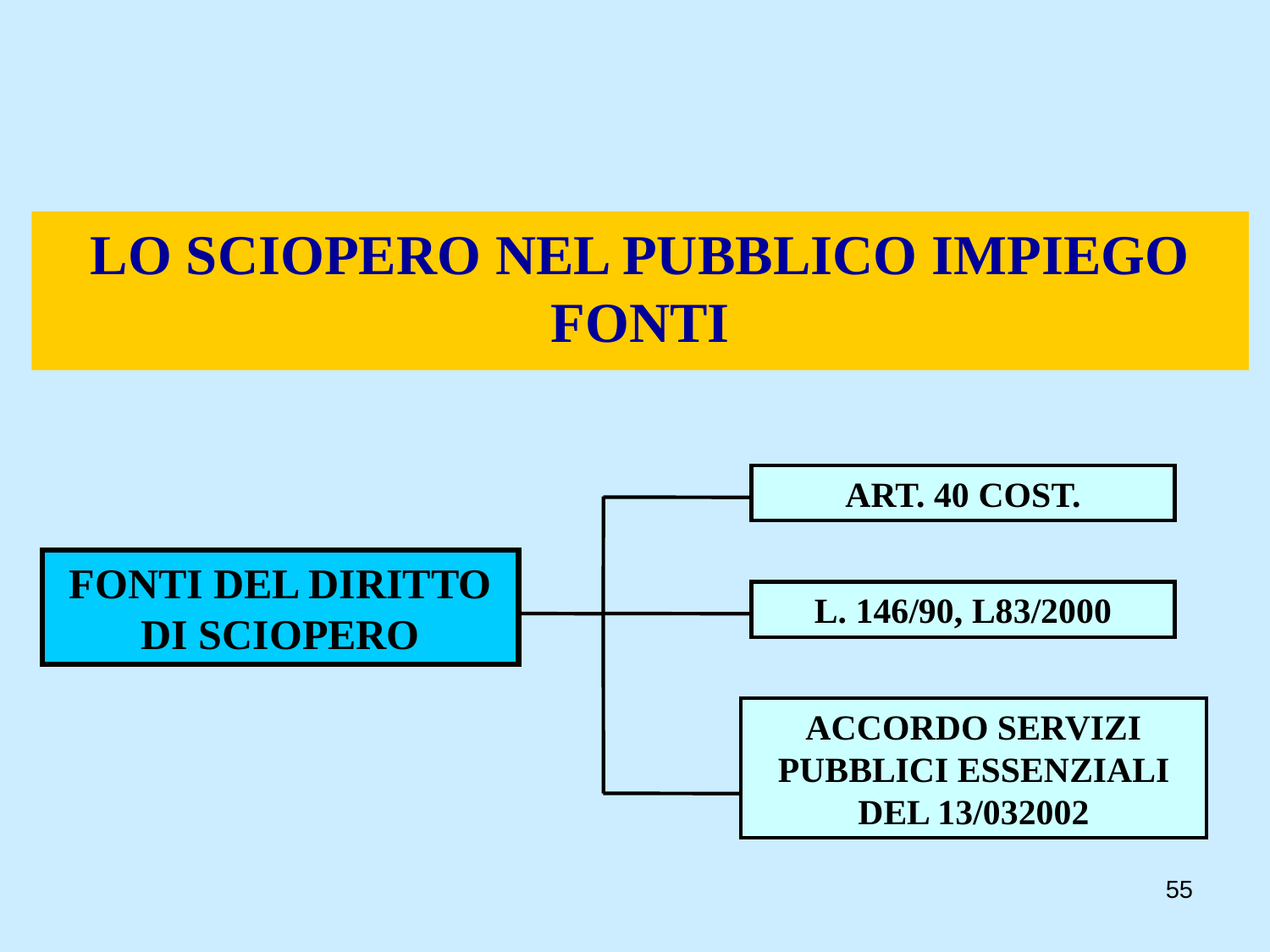

LO SCIOPERO NEL PUBBLICO IMPIEGO FONTI
ART. 40 COST.

FONTI DEL DIRITTO DI SCIOPERO
L. 146/90, L83/2000

ACCORDO SERVIZI PUBBLICI ESSENZIALI DEL 13/032002

55